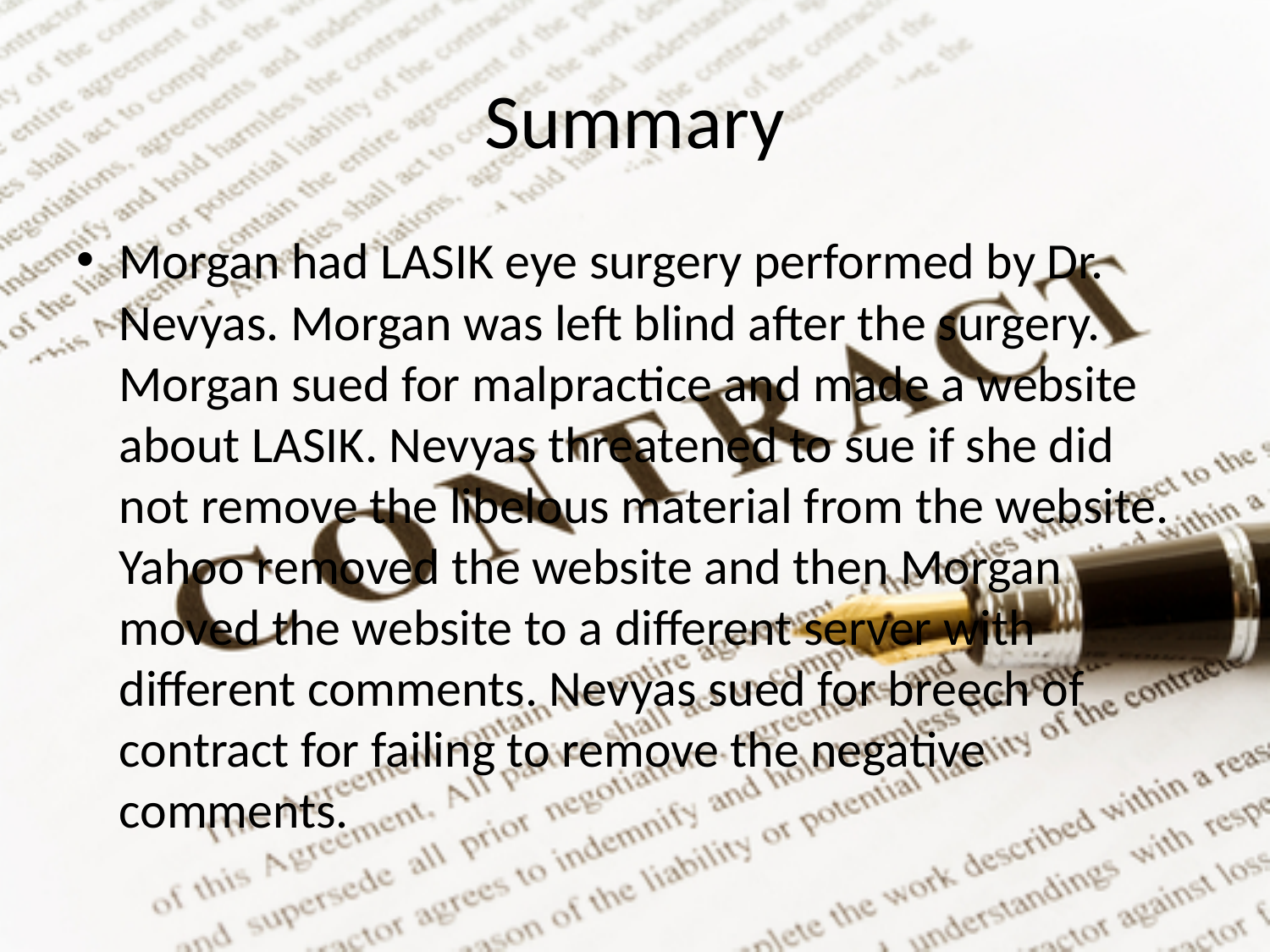

# Summary
Morgan had LASIK eye surgery performed by Dr. Nevyas. Morgan was left blind after the surgery. Morgan sued for malpractice and made a website about LASIK. Nevyas threatened to sue if she did not remove the libelous material from the website. Yahoo removed the website and then Morgan moved the website to a different server with different comments. Nevyas sued for breech of contract for failing to remove the negative comments.